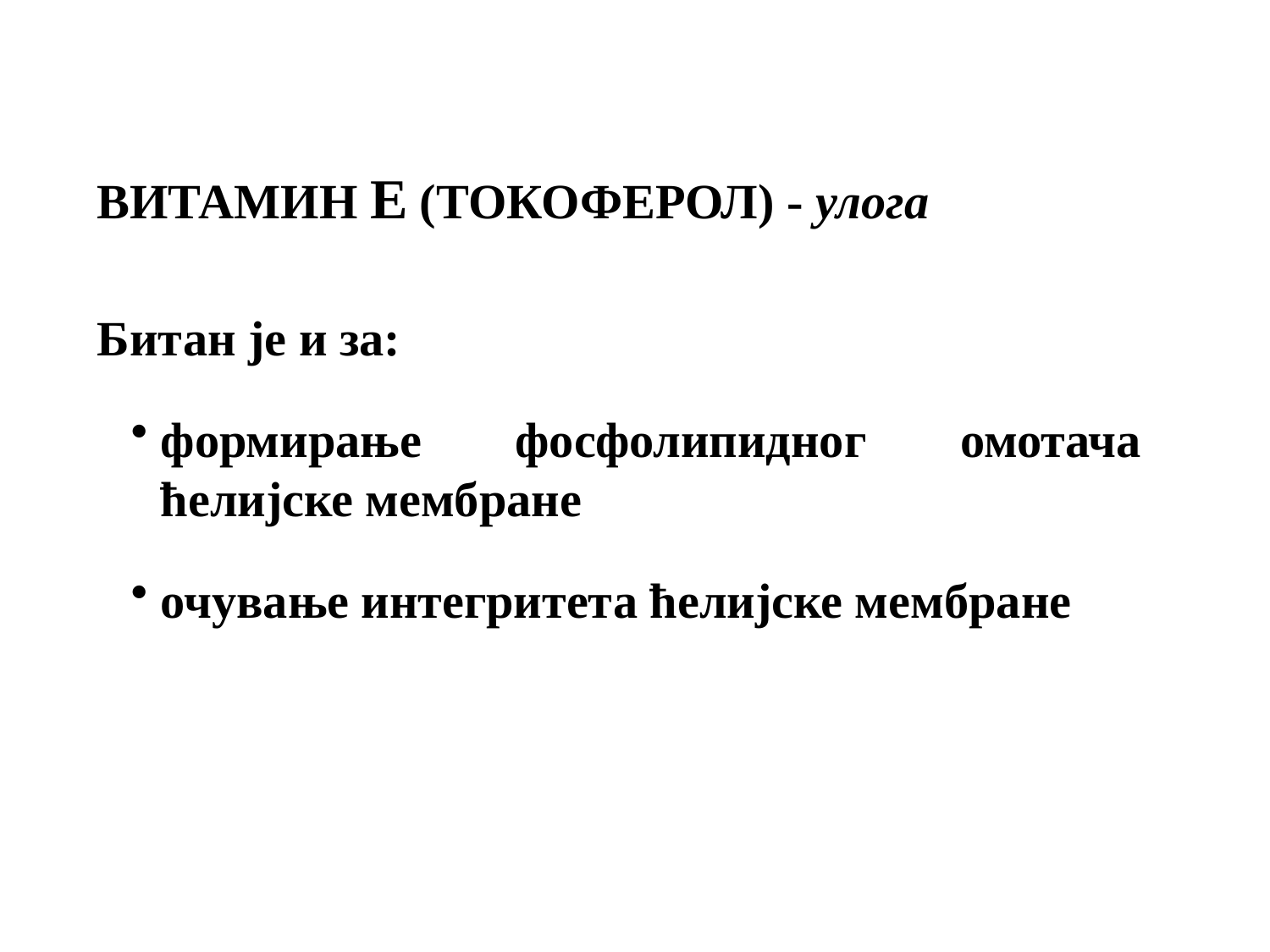

ВИТАМИН Е (ТОКОФЕРОЛ) - улога

Битан је и за:

формирање фосфолипидног омотача ћелијске мембране

очување интегритета ћелијске мембране